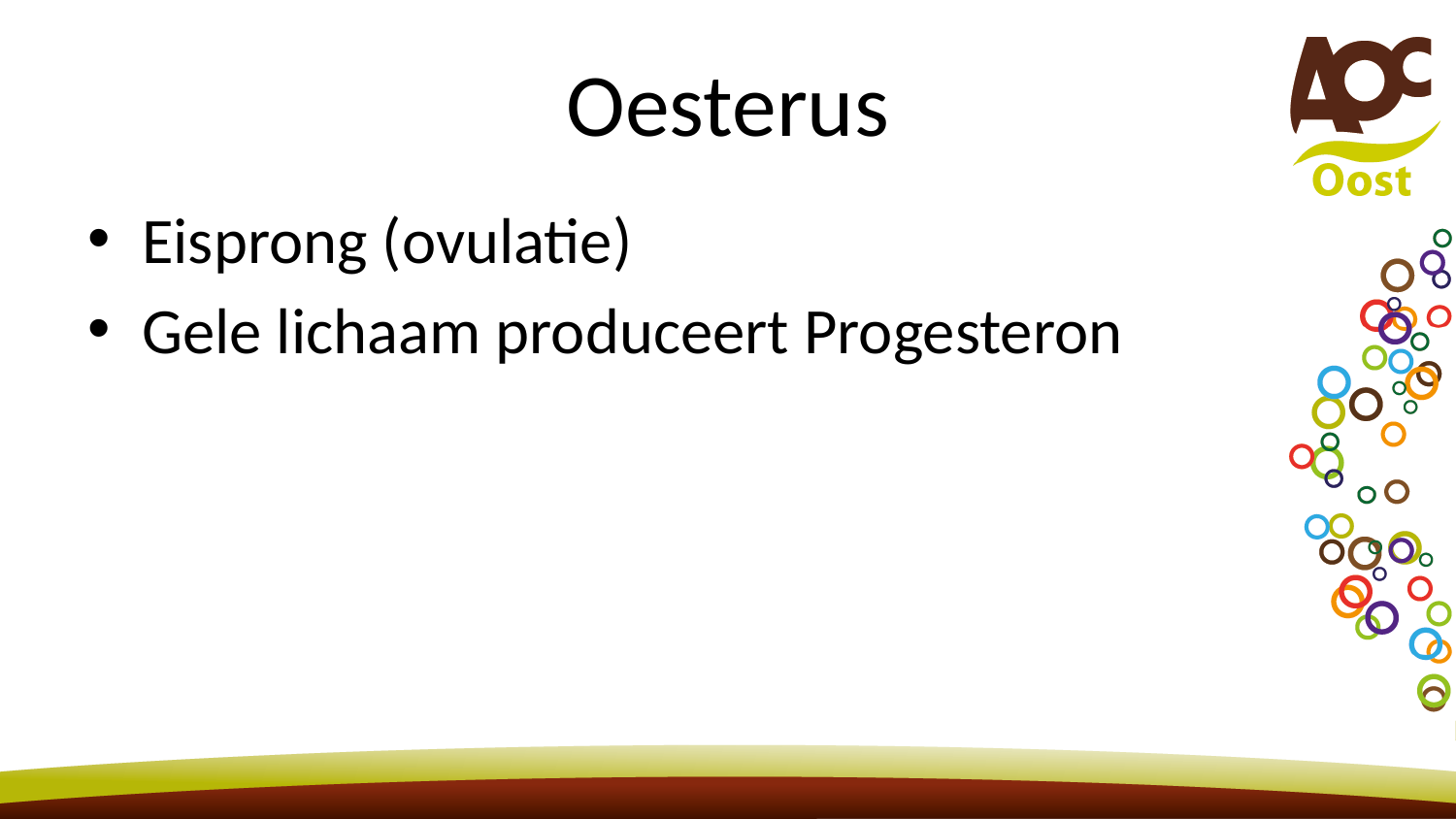

# Oesterus
Eisprong (ovulatie)
Gele lichaam produceert Progesteron